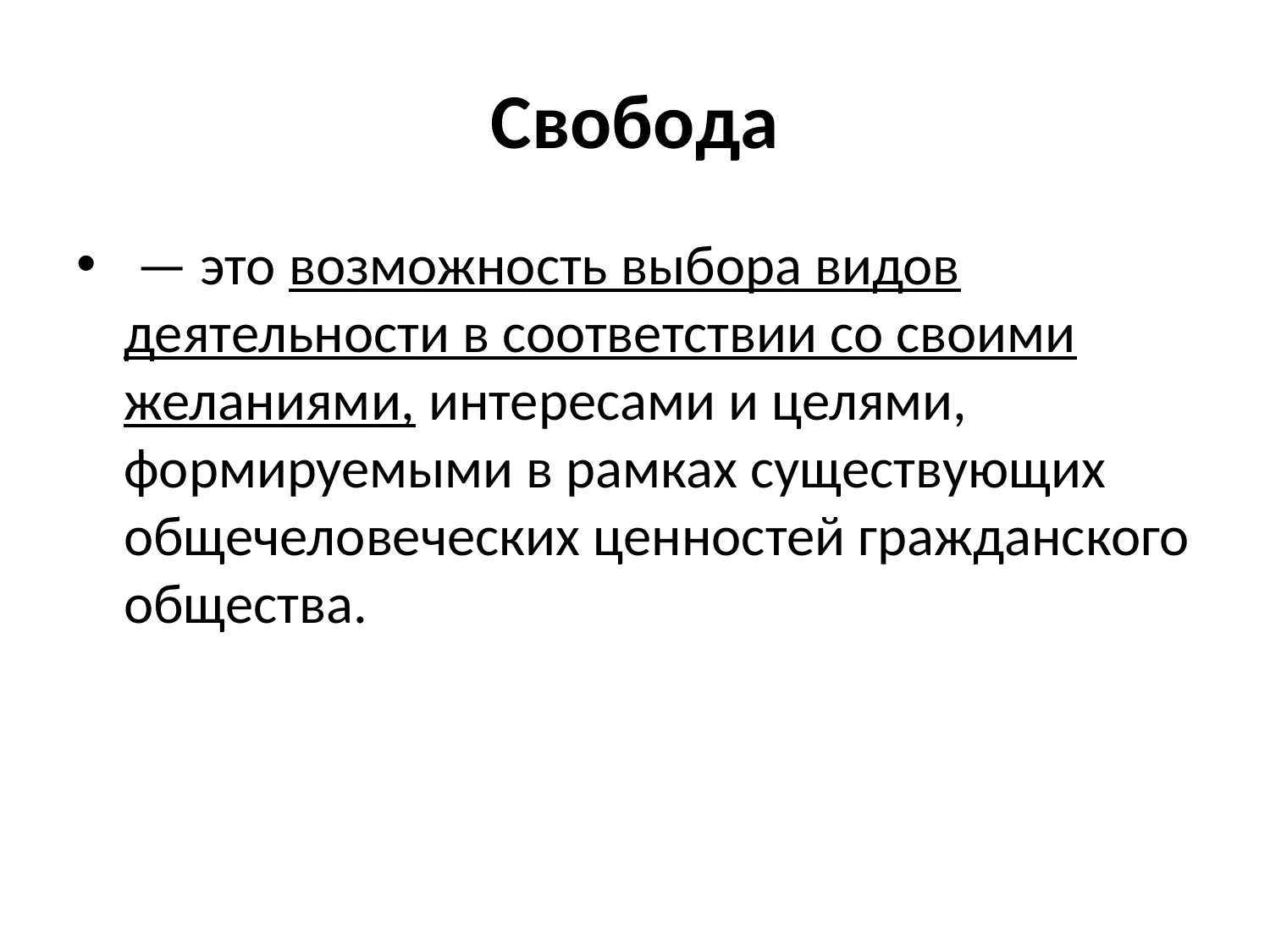

# Свобода
 — это возможность выбора видов деятельности в соответствии со своими желаниями, интересами и целями, формируемыми в рамках существующих общечеловеческих ценностей гражданского общества.